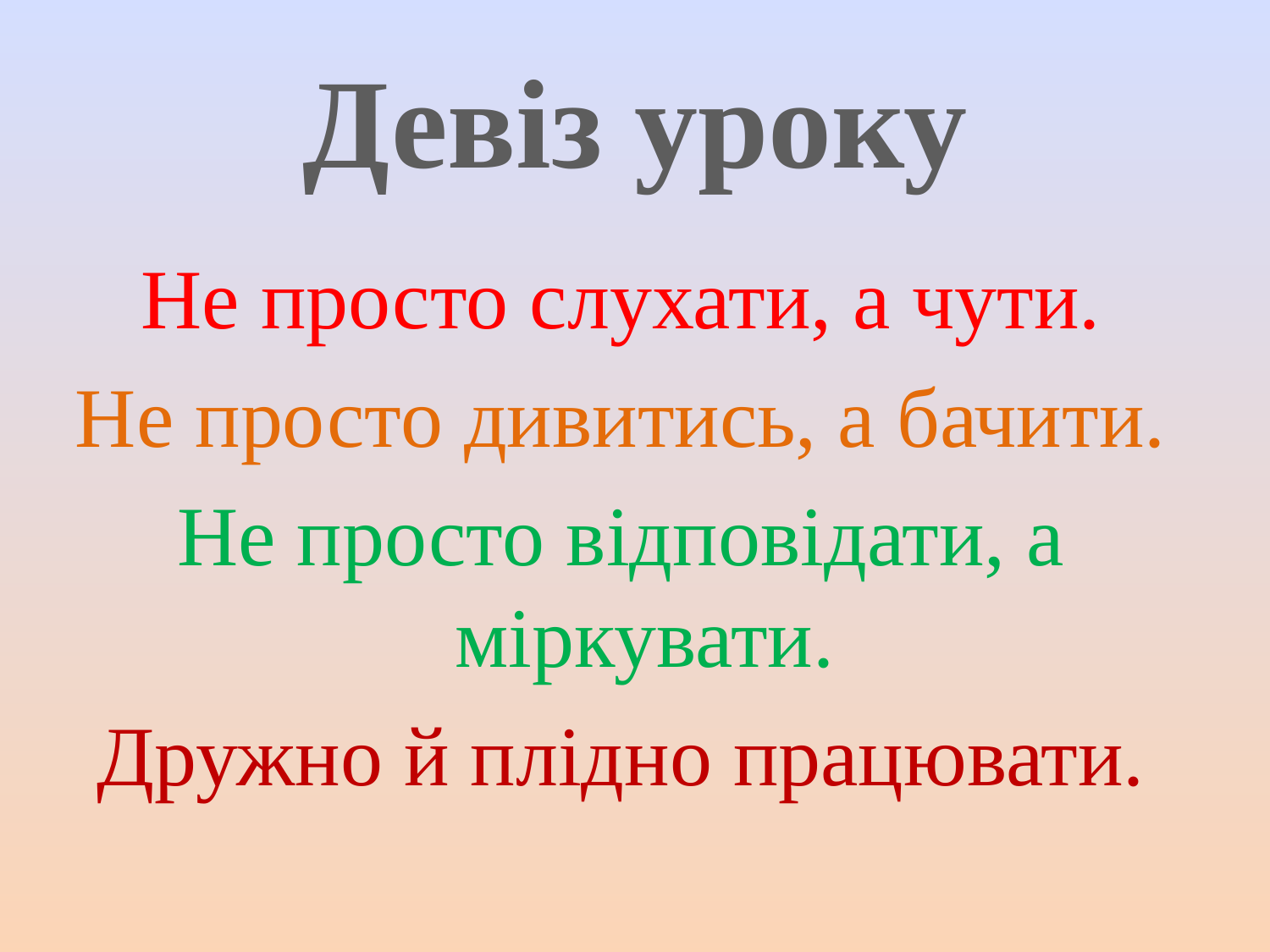

# Девіз уроку
Не просто слухати, а чути.
Не просто дивитись, а бачити.
Не просто відповідати, а міркувати.
Дружно й плідно працювати.